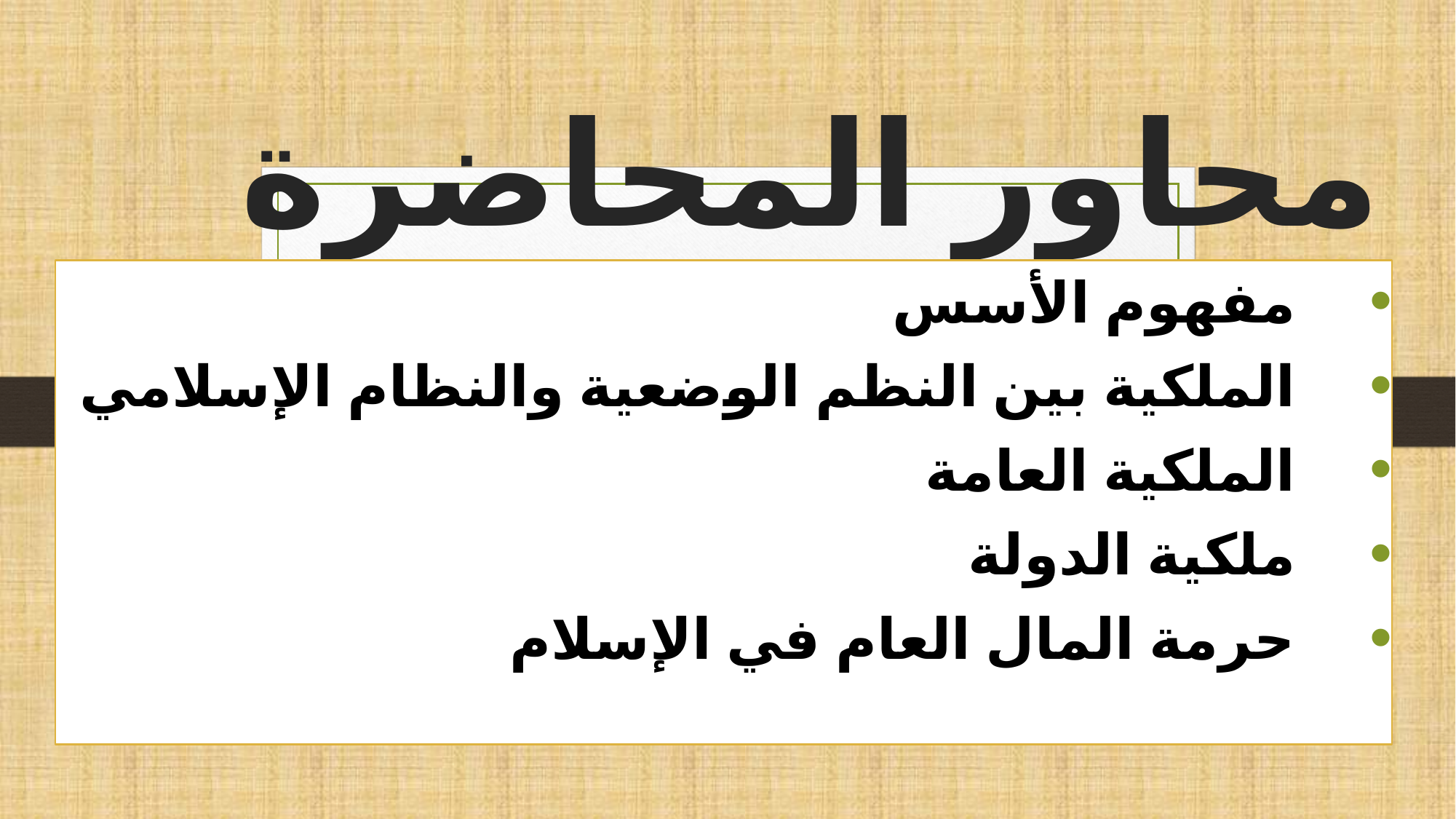

# محاور المحاضرة
مفهوم الأسس
الملكية بين النظم الوضعية والنظام الإسلامي
الملكية العامة
ملكية الدولة
حرمة المال العام في الإسلام